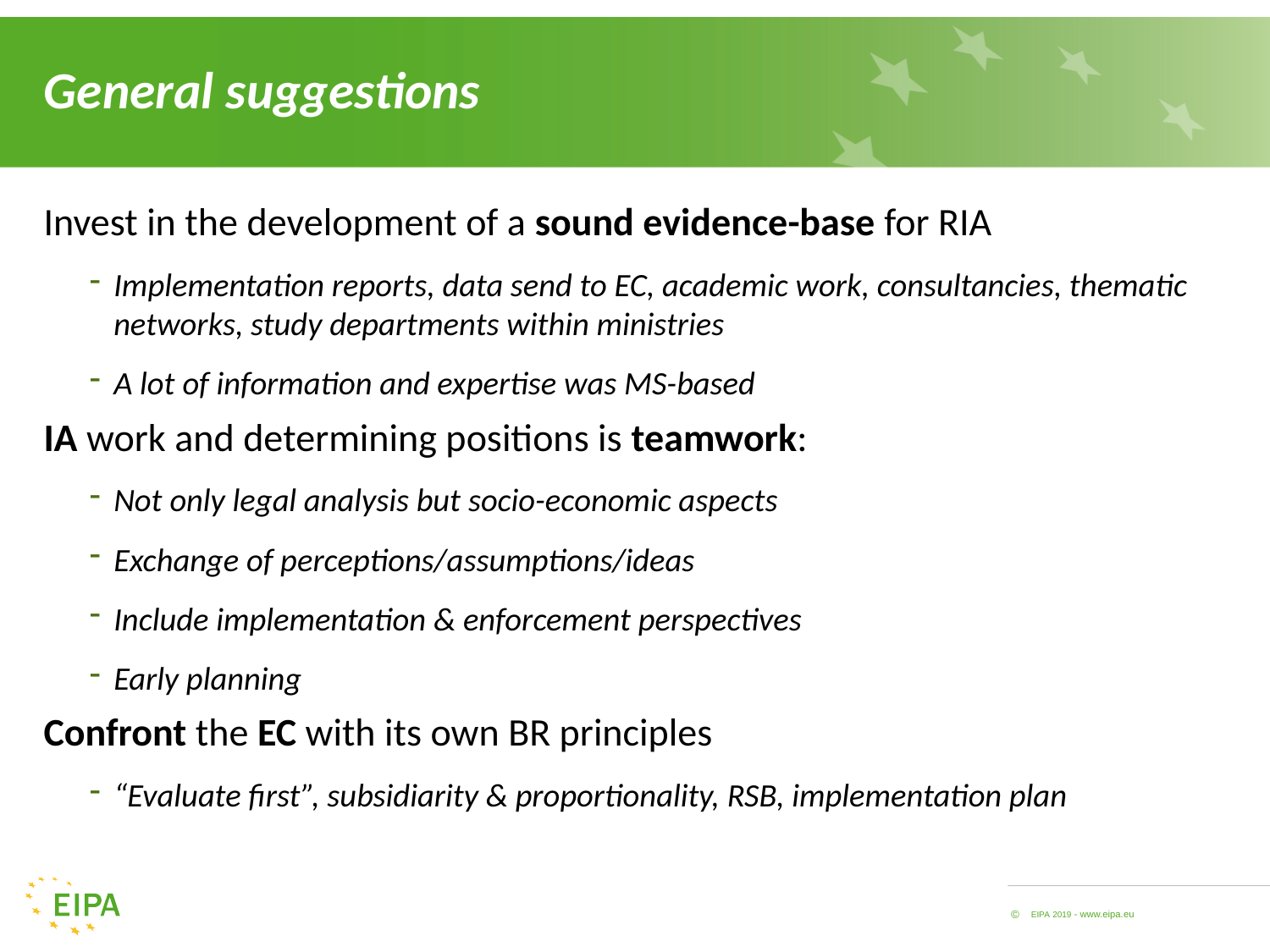

# General suggestions
Invest in the development of a sound evidence-base for RIA
Implementation reports, data send to EC, academic work, consultancies, thematic networks, study departments within ministries
A lot of information and expertise was MS-based
IA work and determining positions is teamwork:
Not only legal analysis but socio-economic aspects
Exchange of perceptions/assumptions/ideas
Include implementation & enforcement perspectives
Early planning
Confront the EC with its own BR principles
“Evaluate first”, subsidiarity & proportionality, RSB, implementation plan